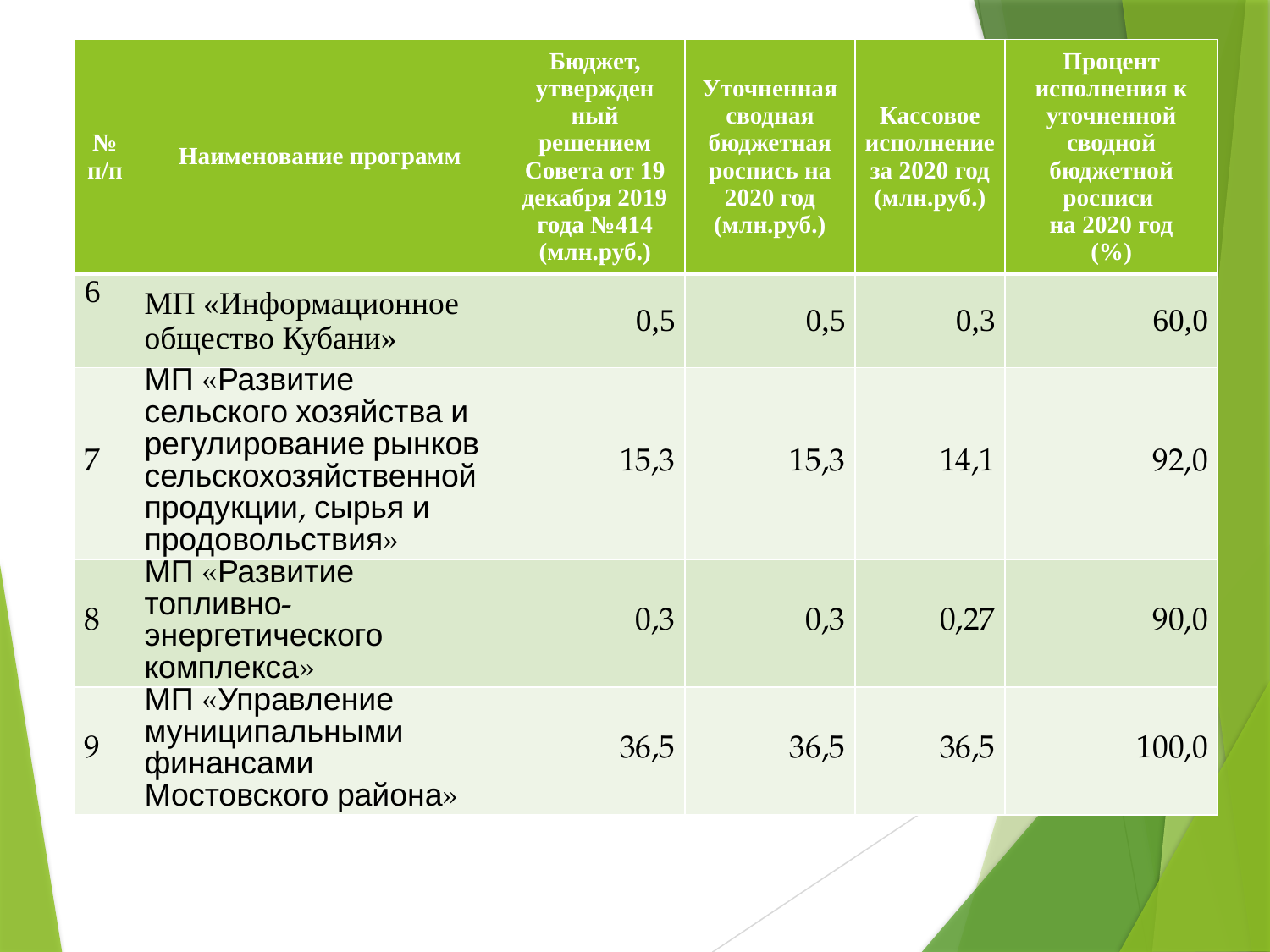

| № п/п | Наименование программ | Бюджет, утвержден ный решением Совета от 19 декабря 2019 года №414 (млн.руб.) | Уточненная сводная бюджетная роспись на 2020 год (млн.руб.) | Кассовое исполнение за 2020 год (млн.руб.) | Процент исполнения к уточненной сводной бюджетной росписи на 2020 год (%) |
| --- | --- | --- | --- | --- | --- |
| 6 | МП «Информационное общество Кубани» | 0,5 | 0,5 | 0,3 | 60,0 |
| 7 | МП «Развитие сельского хозяйства и регулирование рынков сельскохозяйственной продукции, сырья и продовольствия» | 15,3 | 15,3 | 14,1 | 92,0 |
| 8 | МП «Развитие топливно-энергетического комплекса» | 0,3 | 0,3 | 0,27 | 90,0 |
| 9 | МП «Управление муниципальными финансами Мостовского района» | 36,5 | 36,5 | 36,5 | 100,0 |